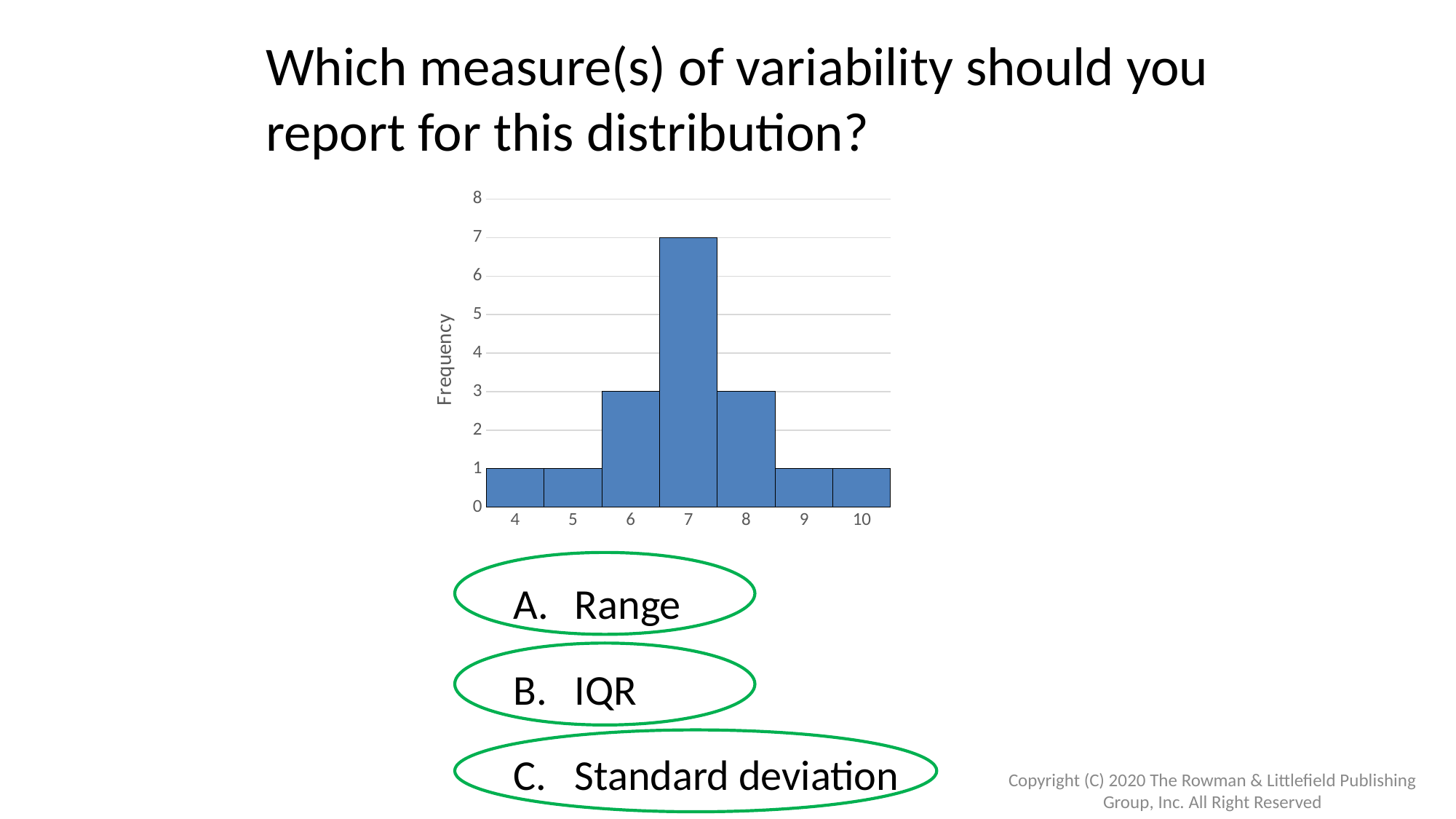

# Which measure(s) of variability should you report for this distribution?

### Chart

| Category |  |
|---|---|
| 4 | 1.0 |
| 5 | 1.0 |
| 6 | 3.0 |
| 7 | 7.0 |
| 8 | 3.0 |
| 9 | 1.0 |
| 10 | 1.0 |
Range
IQR
Standard deviation

Copyright (C) 2020 The Rowman & Littlefield Publishing Group, Inc. All Right Reserved